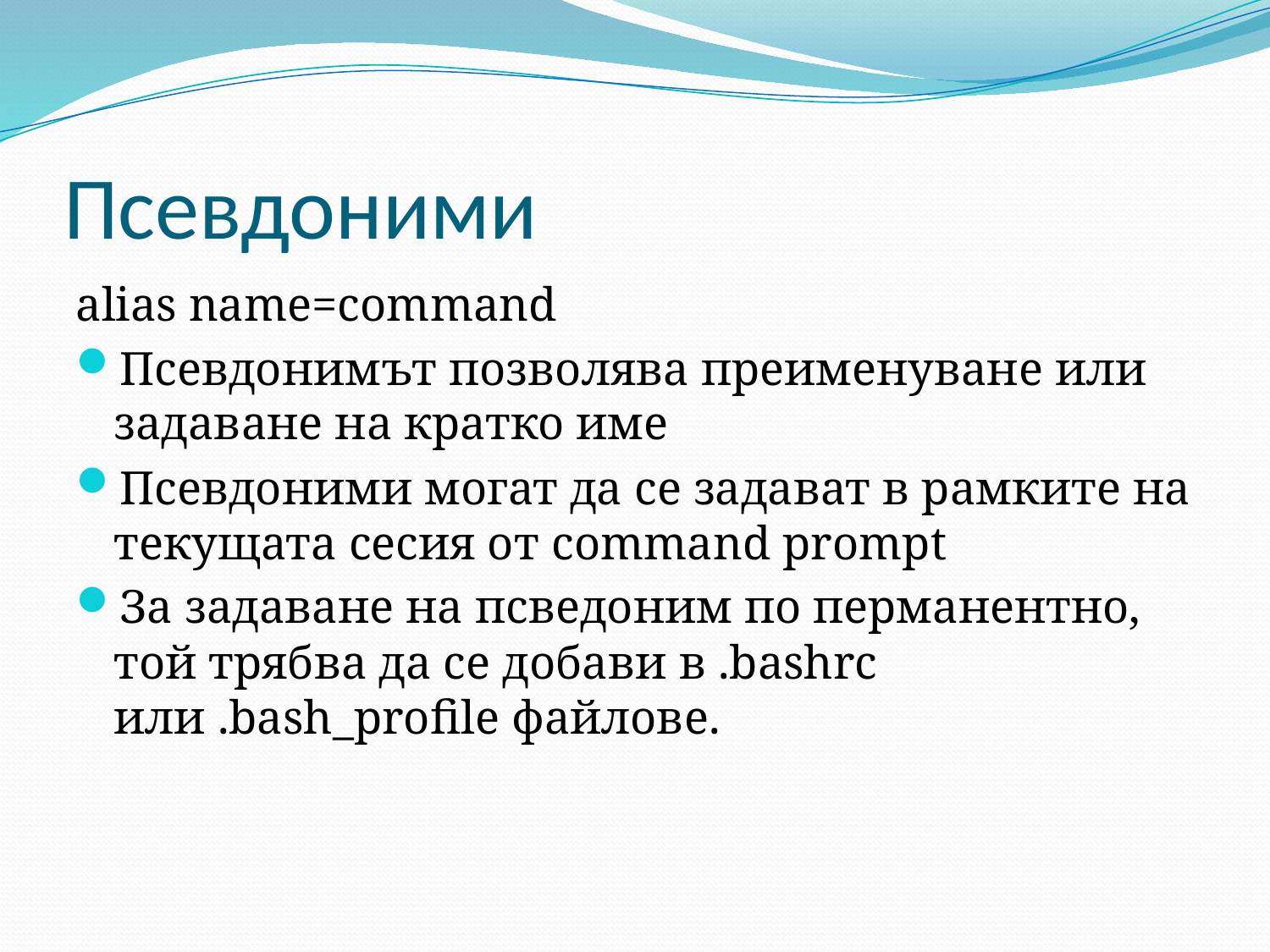

# Псевдоними
alias name=command
Псевдонимът позволява преименуване или задаване на кратко име
Псевдоними могат да се задават в рамките на текущата сесия от command prompt
За задаване на псведоним по перманентно, той трябва да се добави в .bashrc или .bash_profile файлове.